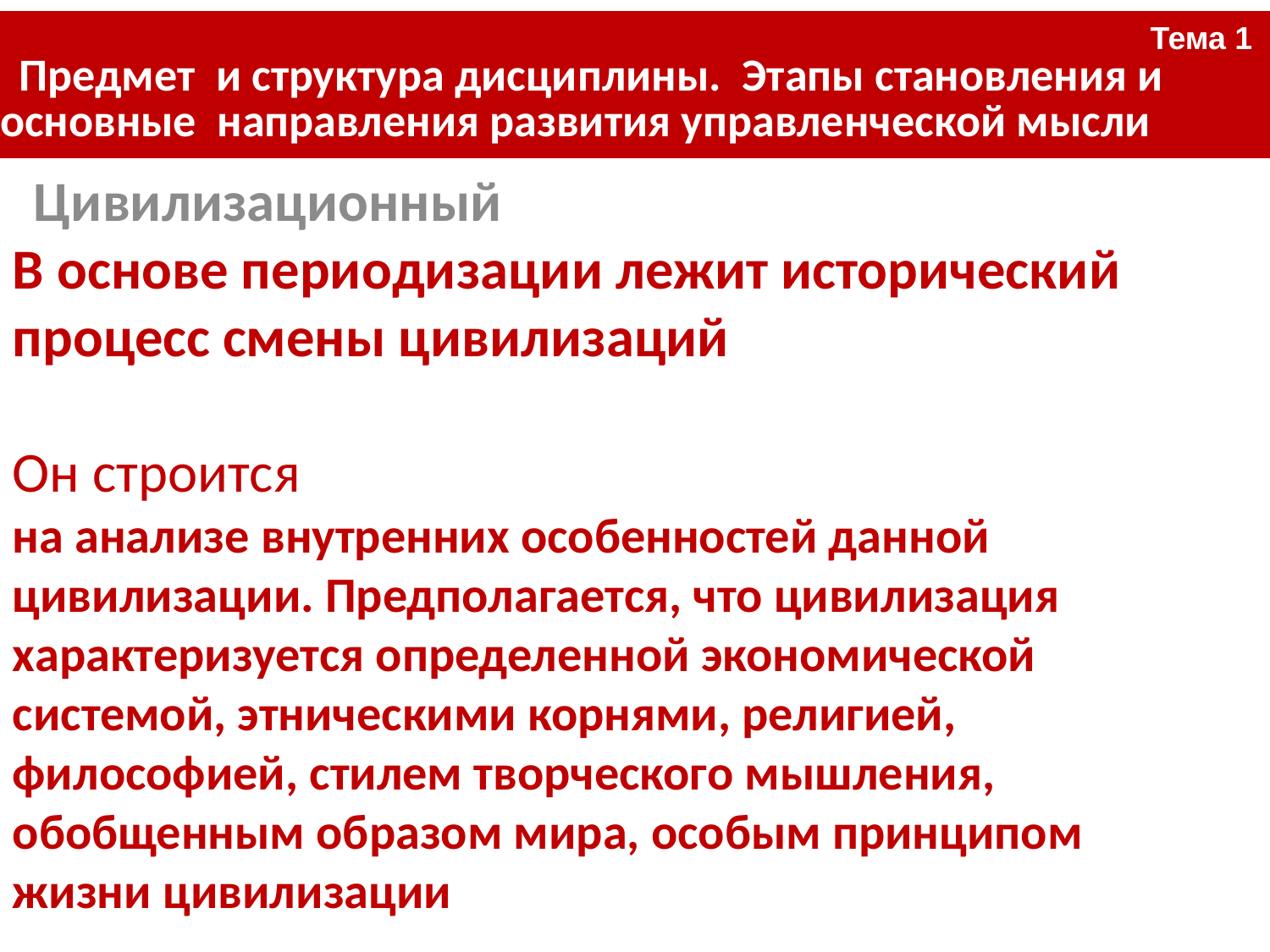

| Тема 1 Предмет и структура дисциплины. Этапы становления и основные направления развития управленческой мысли |
| --- |
#
Цивилизационный

В основе периодизации лежит исторический процесс смены цивилизаций

Он строится
на анализе внутренних особенностей данной цивилизации. Предполагается, что цивилизация характеризуется определенной экономической системой, этническими корнями, религией, философией, стилем творческого мышления, обобщенным образом мира, особым принципом жизни цивилизации